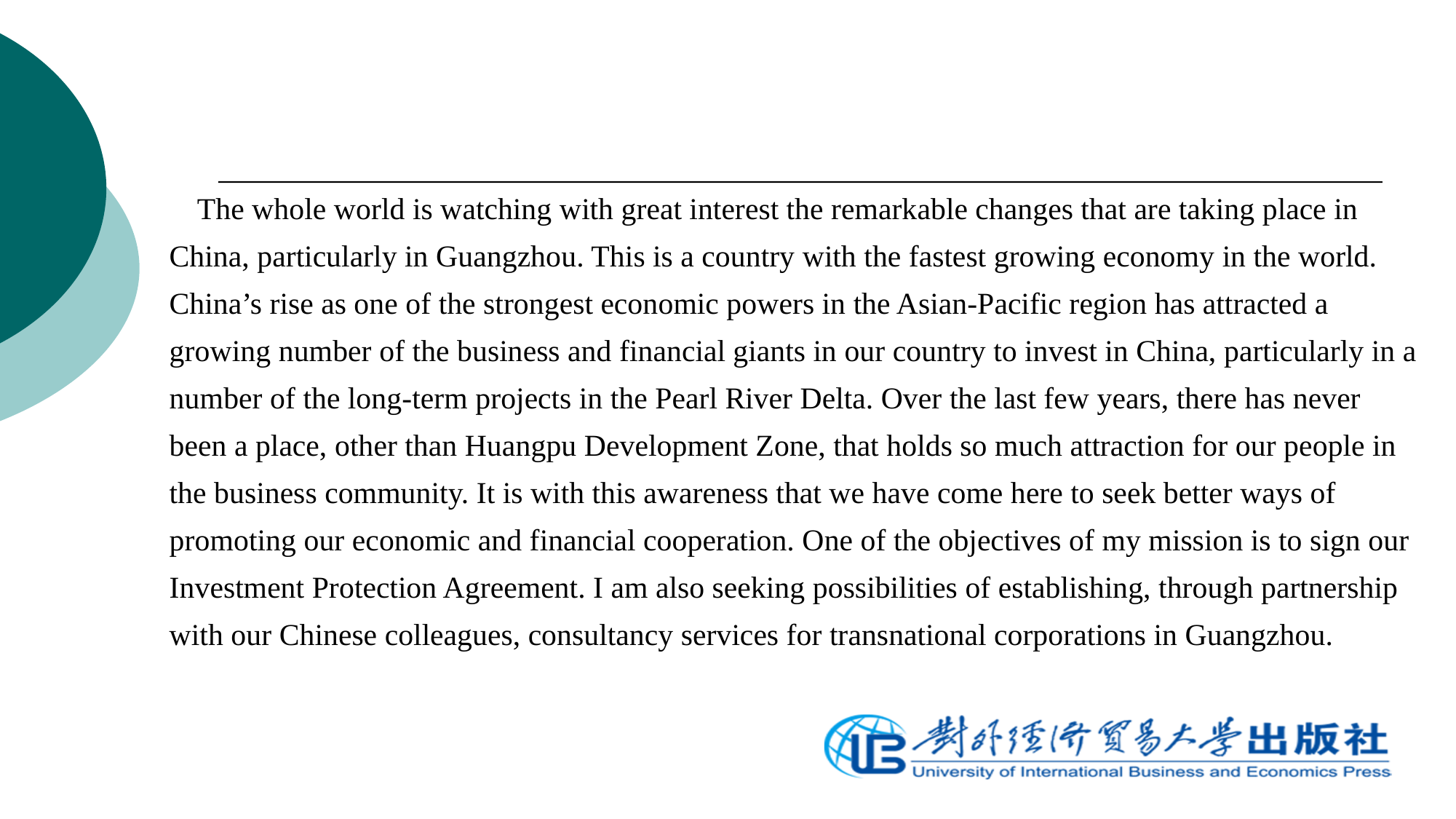

#
         The whole world is watching with great interest the remarkable changes that are taking place in China, particularly in Guangzhou. This is a country with the fastest growing economy in the world. China’s rise as one of the strongest economic powers in the Asian-Pacific region has attracted a growing number of the business and financial giants in our country to invest in China, particularly in a number of the long-term projects in the Pearl River Delta. Over the last few years, there has never been a place, other than Huangpu Development Zone, that holds so much attraction for our people in the business community. It is with this awareness that we have come here to seek better ways of promoting our economic and financial cooperation. One of the objectives of my mission is to sign our Investment Protection Agreement. I am also seeking possibilities of establishing, through partnership with our Chinese colleagues, consultancy services for transnational corporations in Guangzhou.